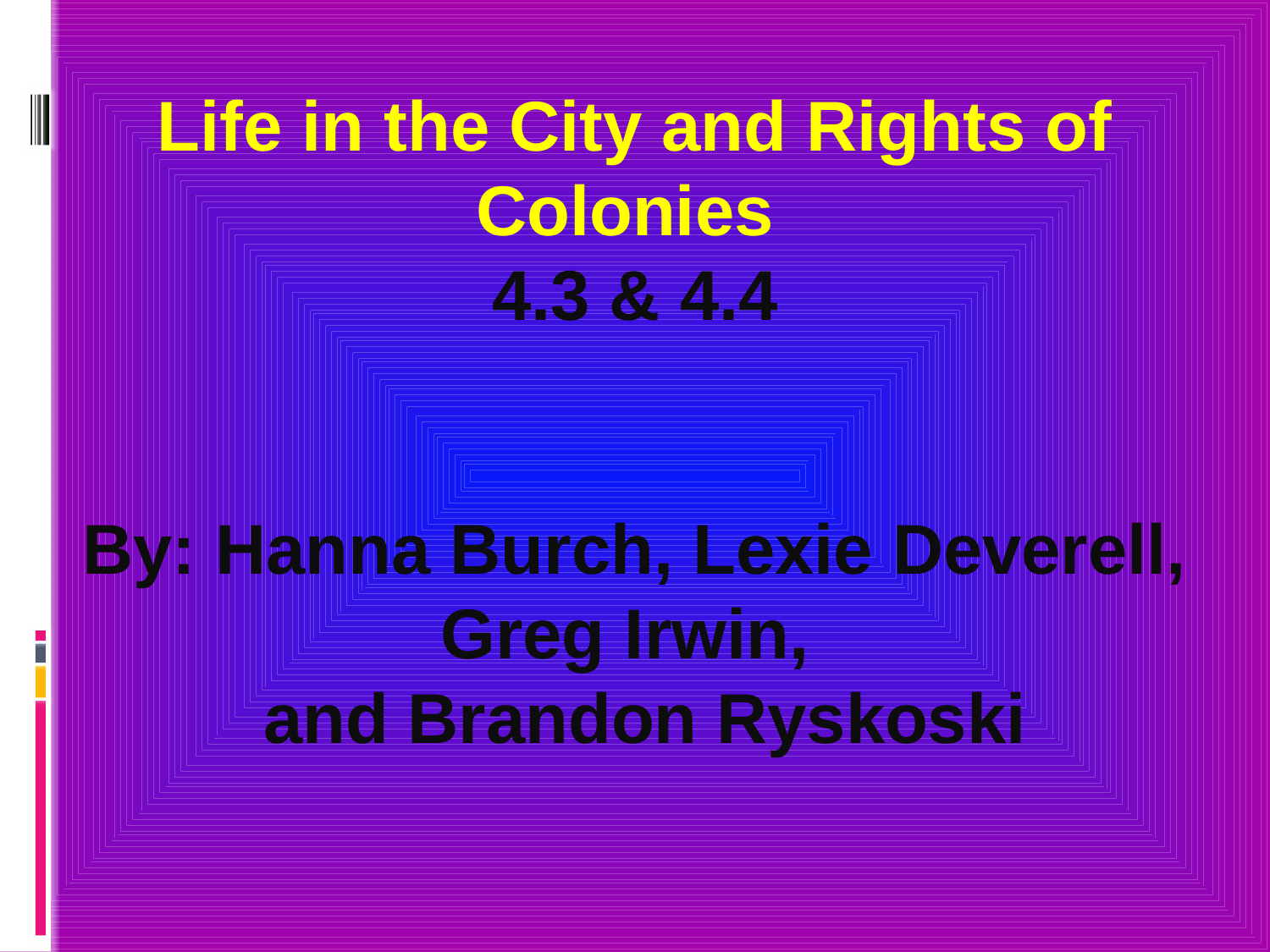

Life in the City and Rights of Colonies
4.3 & 4.4

By: Hanna Burch, Lexie Deverell, Greg Irwin,
 and Brandon Ryskoski